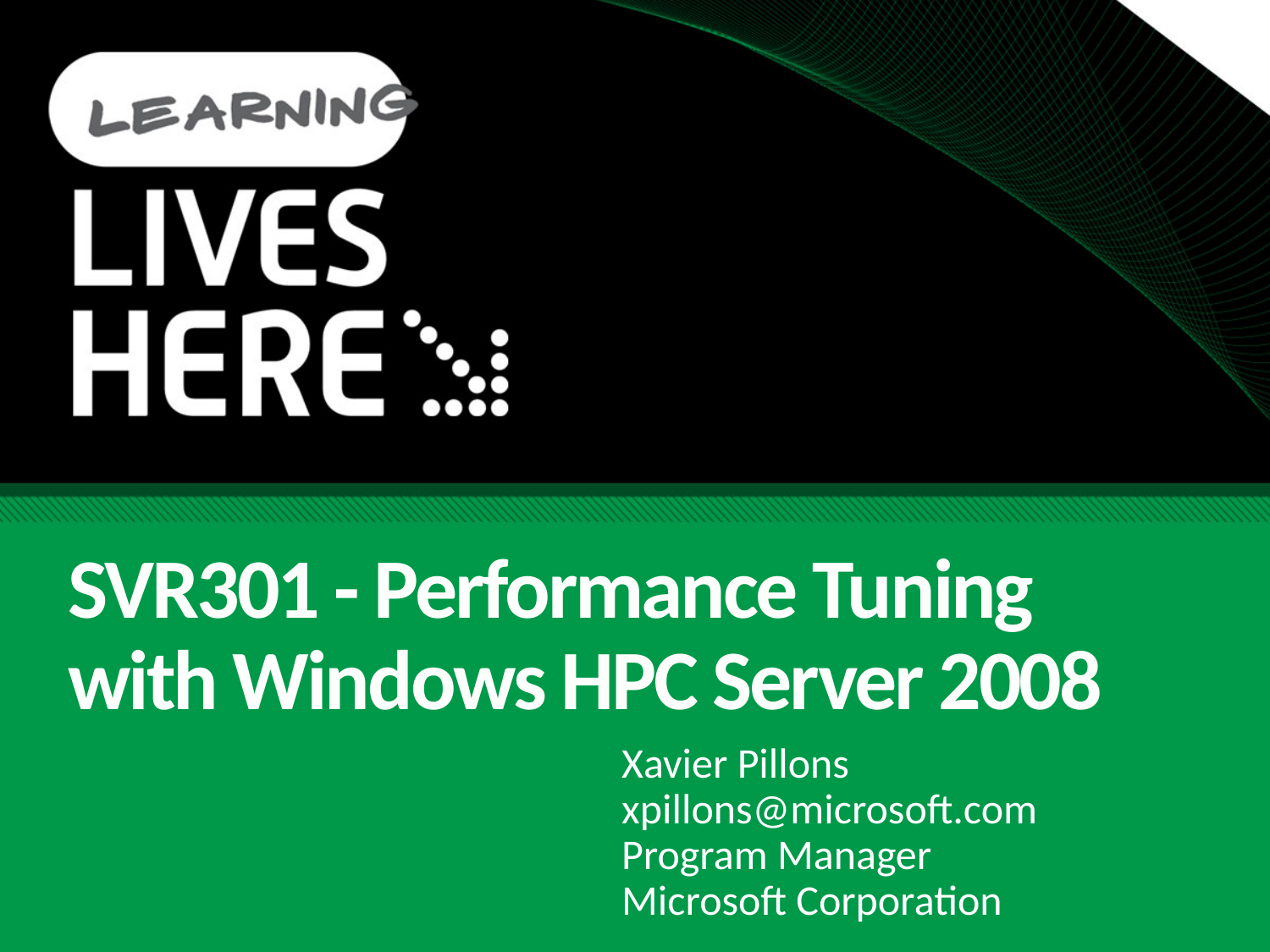

# SVR301 - Performance Tuning with Windows HPC Server 2008
Xavier Pillons
xpillons@microsoft.com
Program Manager
Microsoft Corporation